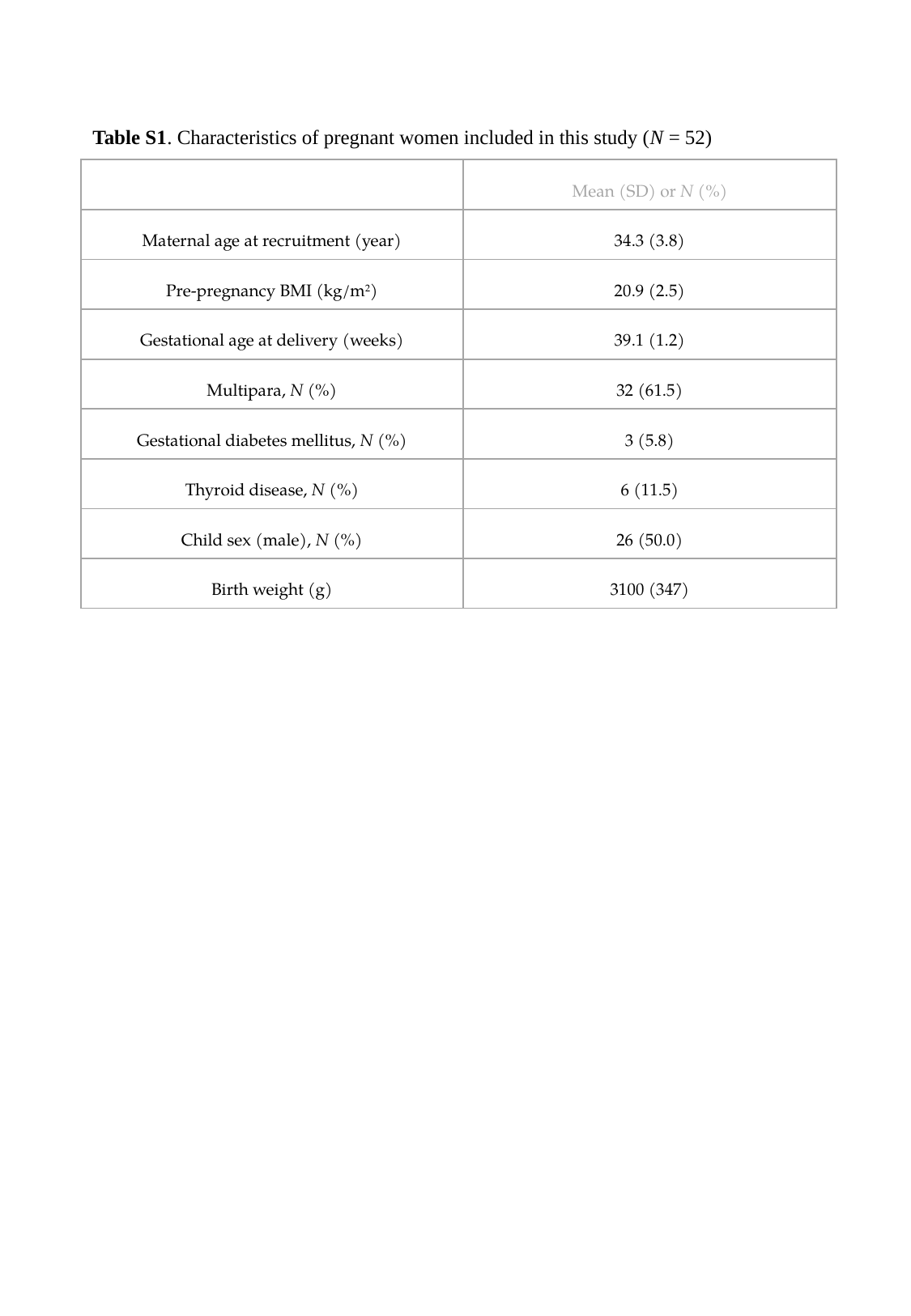

Table S1. Characteristics of pregnant women included in this study (N = 52)
|  | Mean (SD) or N (%) |
| --- | --- |
| Maternal age at recruitment (year) | 34.3 (3.8) |
| Pre-pregnancy BMI (kg/m2) | 20.9 (2.5) |
| Gestational age at delivery (weeks) | 39.1 (1.2) |
| Multipara, N (%) | 32 (61.5) |
| Gestational diabetes mellitus, N (%) | 3 (5.8) |
| Thyroid disease, N (%) | 6 (11.5) |
| Child sex (male), N (%) | 26 (50.0) |
| Birth weight (g) | 3100 (347) |